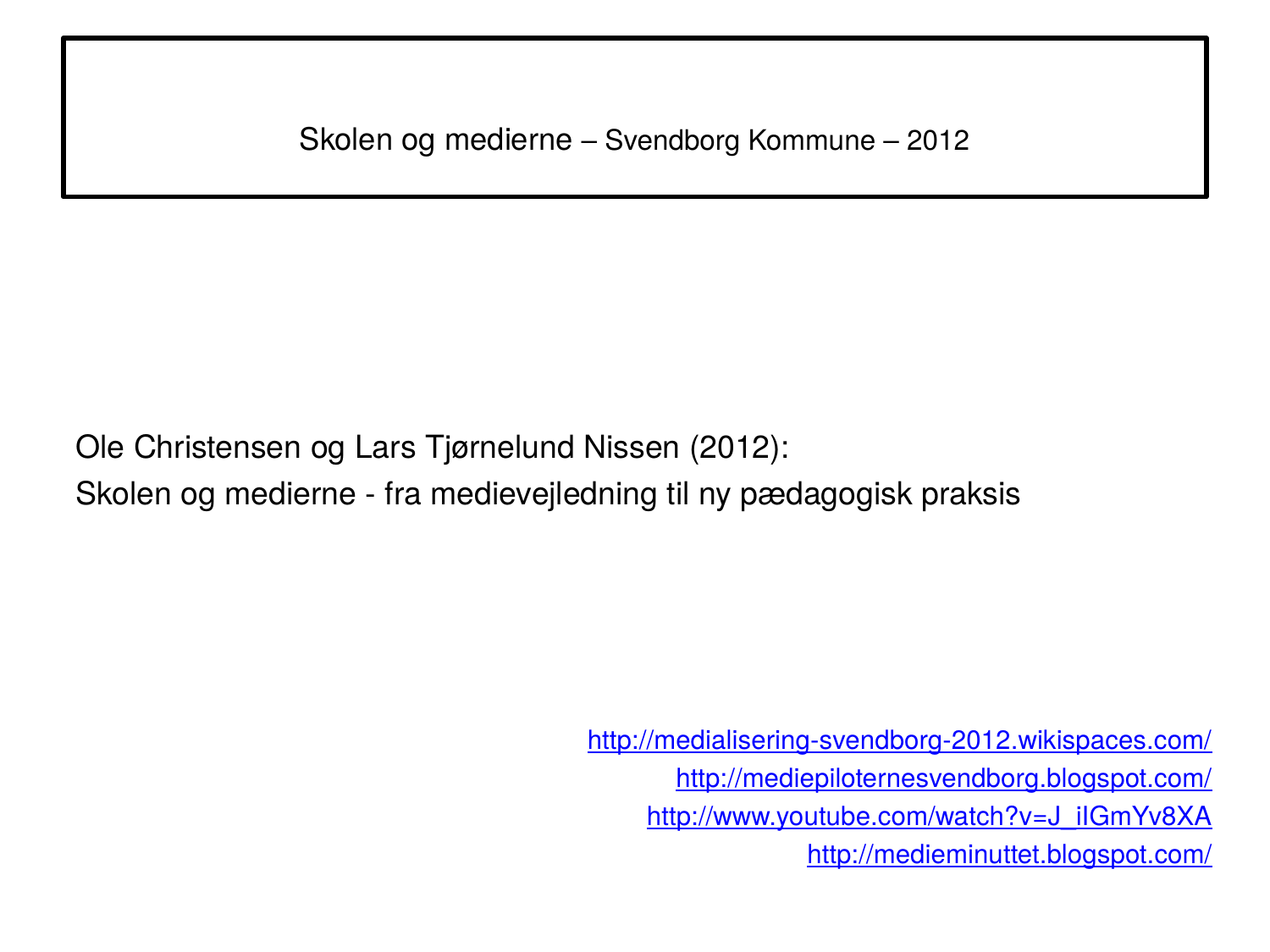

# Skolen og medierne – Svendborg Kommune – 2012

Ole Christensen og Lars Tjørnelund Nissen (2012):
Skolen og medierne - fra medievejledning til ny pædagogisk praksis

http://medialisering-svendborg-2012.wikispaces.com/
http://mediepiloternesvendborg.blogspot.com/
http://www.youtube.com/watch?v=J_iIGmYv8XA
http://medieminuttet.blogspot.com/